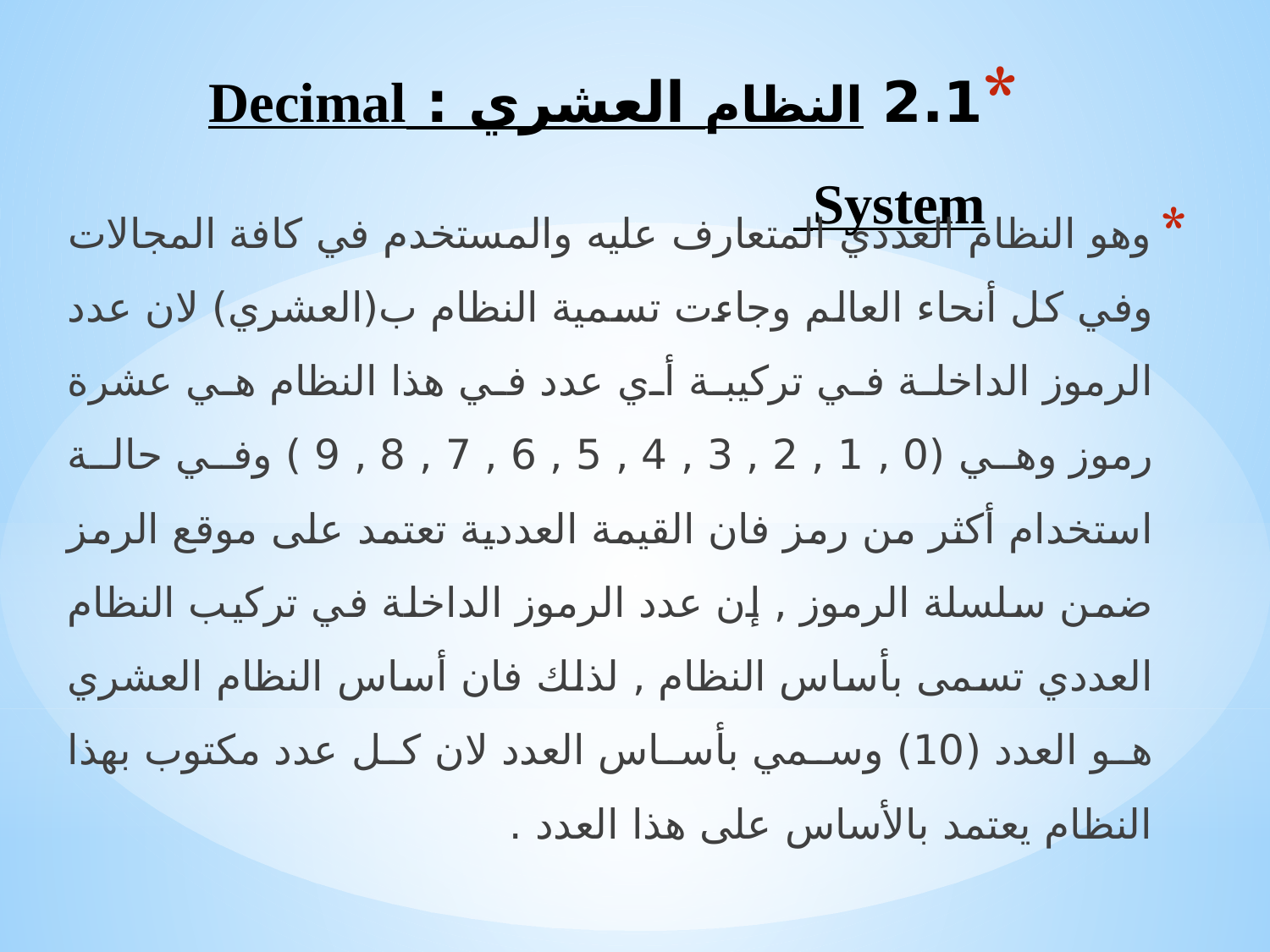

# 2.1 النظام العشري : Decimal System
وهو النظام العددي المتعارف عليه والمستخدم في كافة المجالات وفي كل أنحاء العالم وجاءت تسمية النظام ب(العشري) لان عدد الرموز الداخلة في تركيبة أي عدد في هذا النظام هي عشرة رموز وهي (0 , 1 , 2 , 3 , 4 , 5 , 6 , 7 , 8 , 9 ) وفي حالة استخدام أكثر من رمز فان القيمة العددية تعتمد على موقع الرمز ضمن سلسلة الرموز , إن عدد الرموز الداخلة في تركيب النظام العددي تسمى بأساس النظام , لذلك فان أساس النظام العشري هو العدد (10) وسمي بأساس العدد لان كل عدد مكتوب بهذا النظام يعتمد بالأساس على هذا العدد .